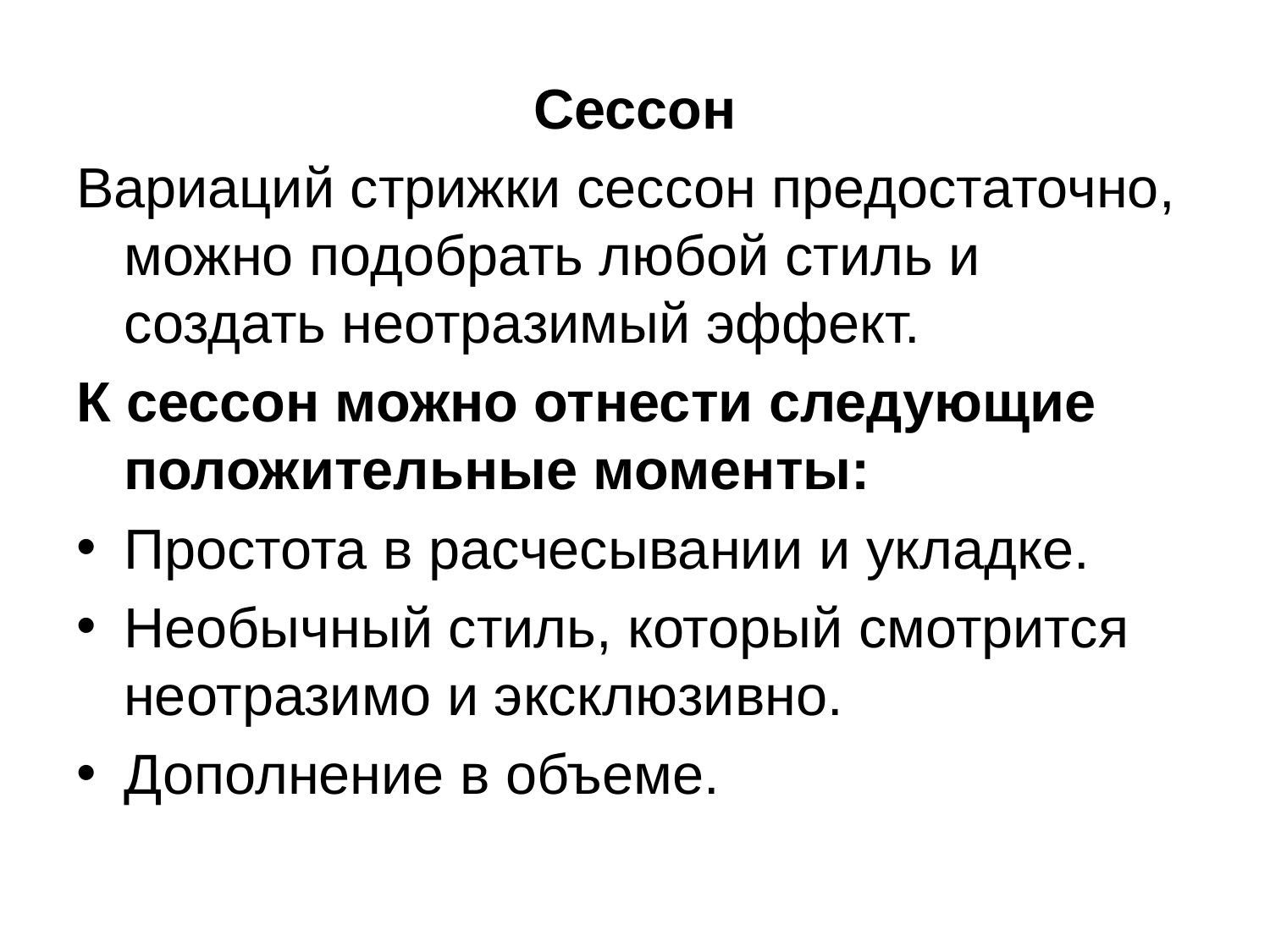

Сессон
Вариаций стрижки сессон предостаточно, можно подобрать любой стиль и создать неотразимый эффект.
К сессон можно отнести следующие положительные моменты:
Простота в расчесывании и укладке.
Необычный стиль, который смотрится неотразимо и эксклюзивно.
Дополнение в объеме.